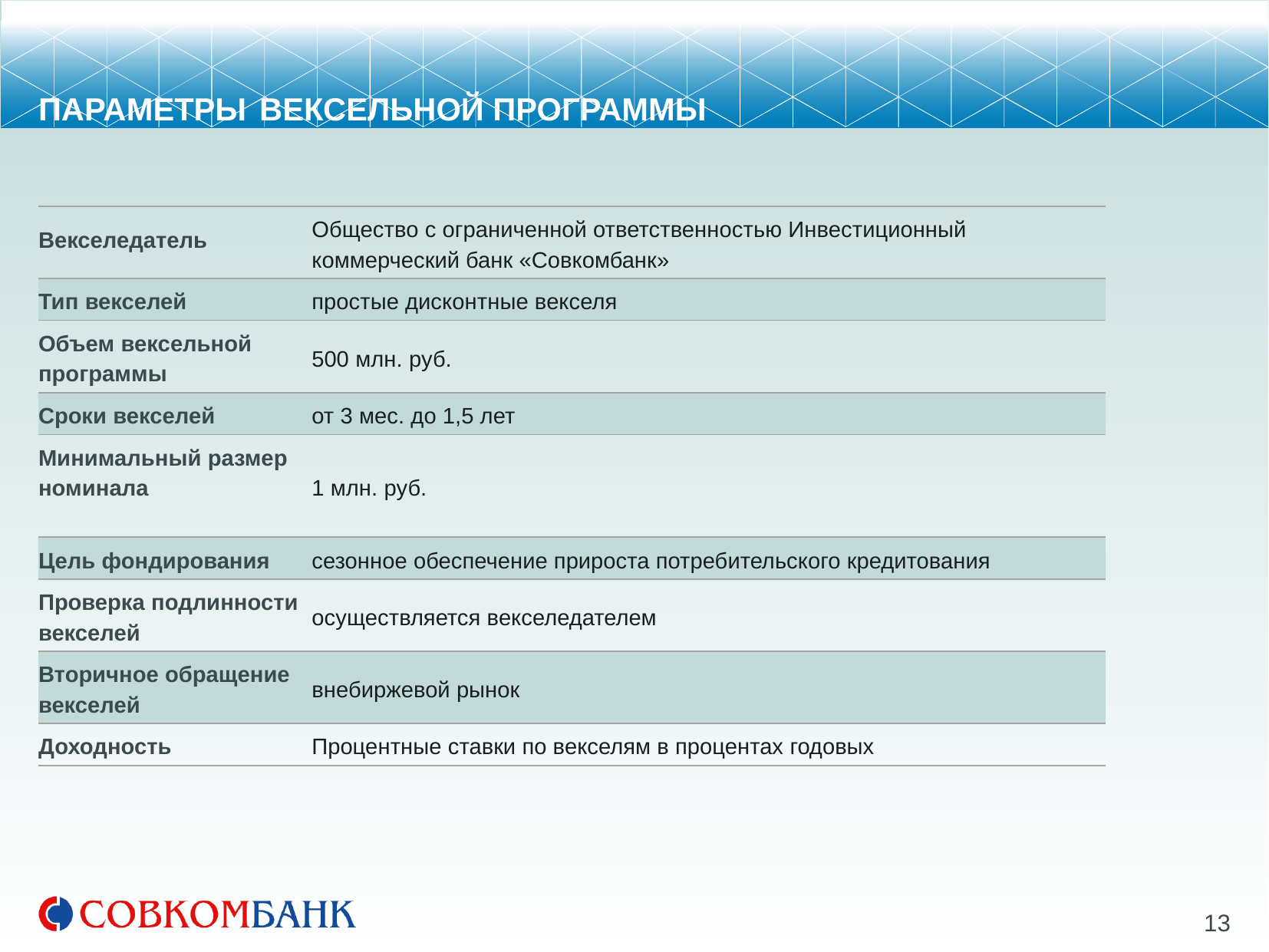

# ПАРАМЕТРЫ ВЕКСЕЛЬНОЙ ПРОГРАММЫ
| Векселедатель | Общество с ограниченной ответственностью Инвестиционный коммерческий банк «Совкомбанк» |
| --- | --- |
| Тип векселей | простые дисконтные векселя |
| Объем вексельной программы | 500 млн. руб. |
| Сроки векселей | от 3 мес. до 1,5 лет |
| Минимальный размер номинала | 1 млн. руб. |
| Цель фондирования | сезонное обеспечение прироста потребительского кредитования |
| Проверка подлинности векселей | осуществляется векселедателем |
| Вторичное обращение векселей | внебиржевой рынок |
| Доходность | Процентные ставки по векселям в процентах годовых |
13